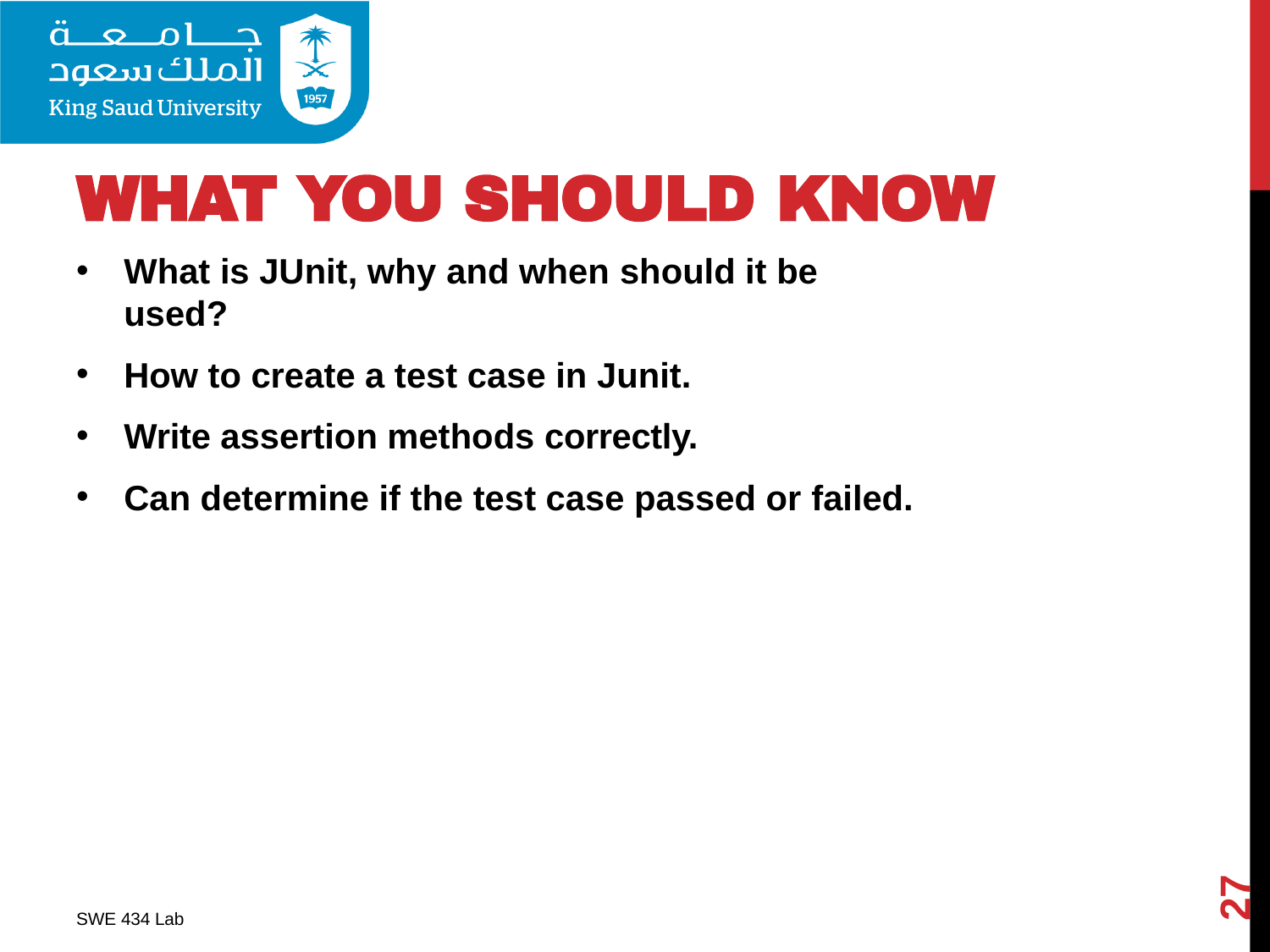

# WHAT YOU SHOULD KNOW
What is JUnit, why and when should it be used?
How to create a test case in Junit.
Write assertion methods correctly.
Can determine if the test case passed or failed.
27
SWE 434 Lab